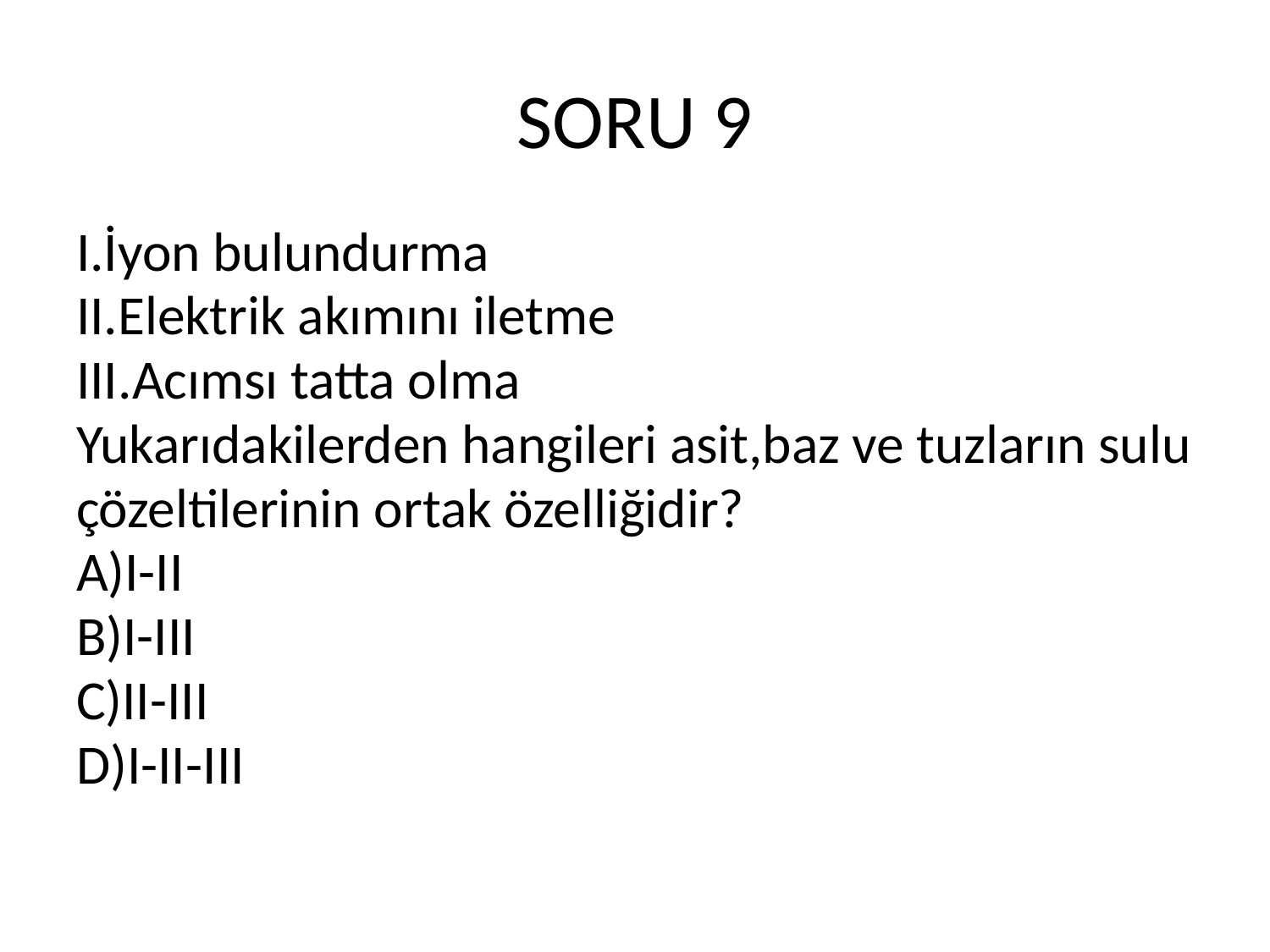

# SORU 9
I.İyon bulundurma
II.Elektrik akımını iletme
III.Acımsı tatta olma
Yukarıdakilerden hangileri asit,baz ve tuzların sulu
çözeltilerinin ortak özelliğidir?
A)I-II
B)I-III
C)II-III
D)I-II-III